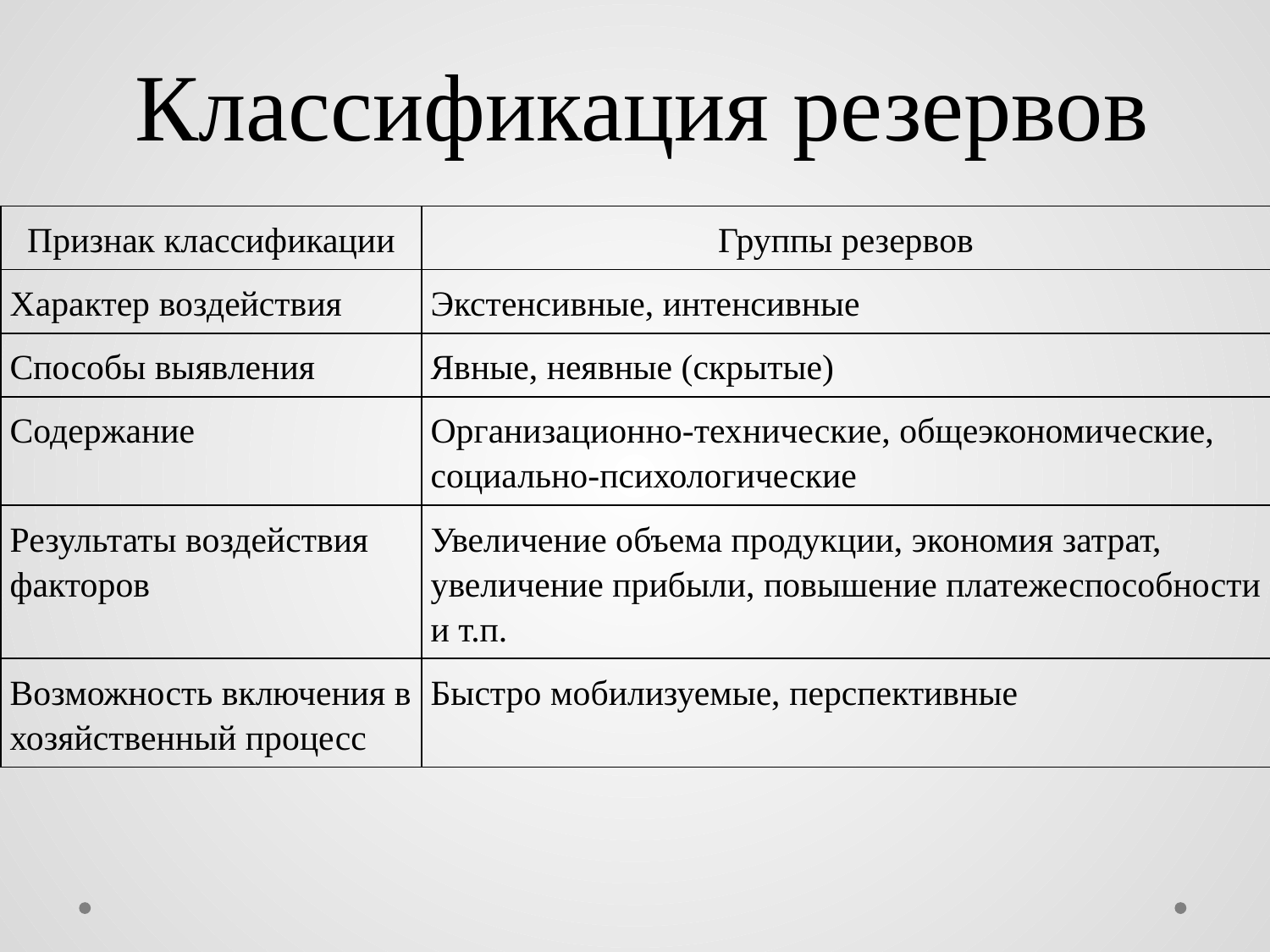

# Классификация резервов
| Признак классификации | Группы резервов |
| --- | --- |
| Характер воздействия | Экстенсивные, интенсивные |
| Способы выявления | Явные, неявные (скрытые) |
| Содержание | Организационно-технические, общеэкономические, социально-психологические |
| Результаты воздействия факторов | Увеличение объема продукции, экономия затрат, увеличение прибыли, повышение платежеспособности и т.п. |
| Возможность включения в хозяйственный процесс | Быстро мобилизуемые, перспективные |